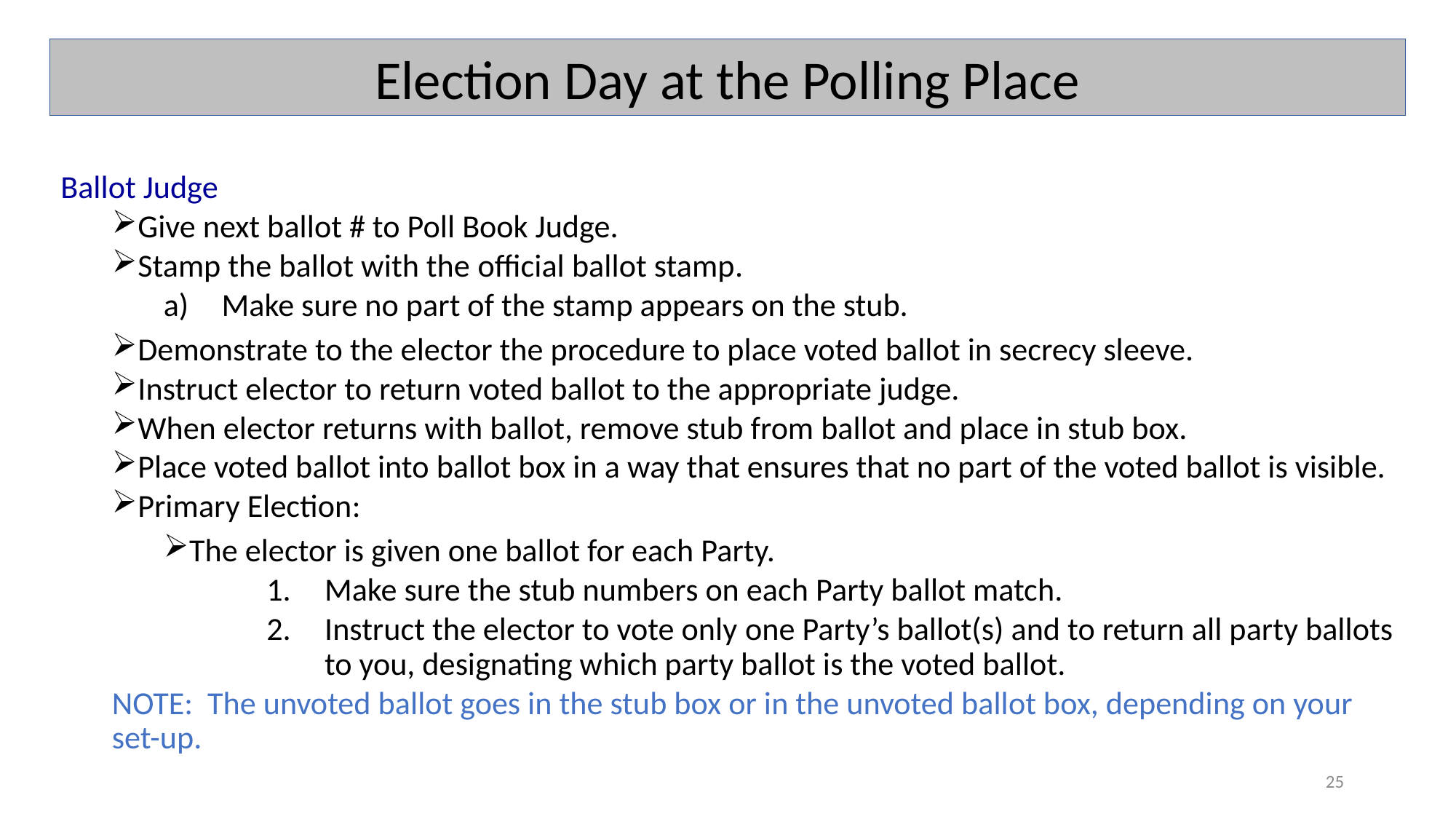

Election Day at the Polling Place
Ballot Judge
Give next ballot # to Poll Book Judge.
Stamp the ballot with the official ballot stamp.
Make sure no part of the stamp appears on the stub.
Demonstrate to the elector the procedure to place voted ballot in secrecy sleeve.
Instruct elector to return voted ballot to the appropriate judge.
When elector returns with ballot, remove stub from ballot and place in stub box.
Place voted ballot into ballot box in a way that ensures that no part of the voted ballot is visible.
Primary Election:
The elector is given one ballot for each Party.
Make sure the stub numbers on each Party ballot match.
Instruct the elector to vote only one Party’s ballot(s) and to return all party ballots to you, designating which party ballot is the voted ballot.
NOTE:  The unvoted ballot goes in the stub box or in the unvoted ballot box, depending on your set-up.

25